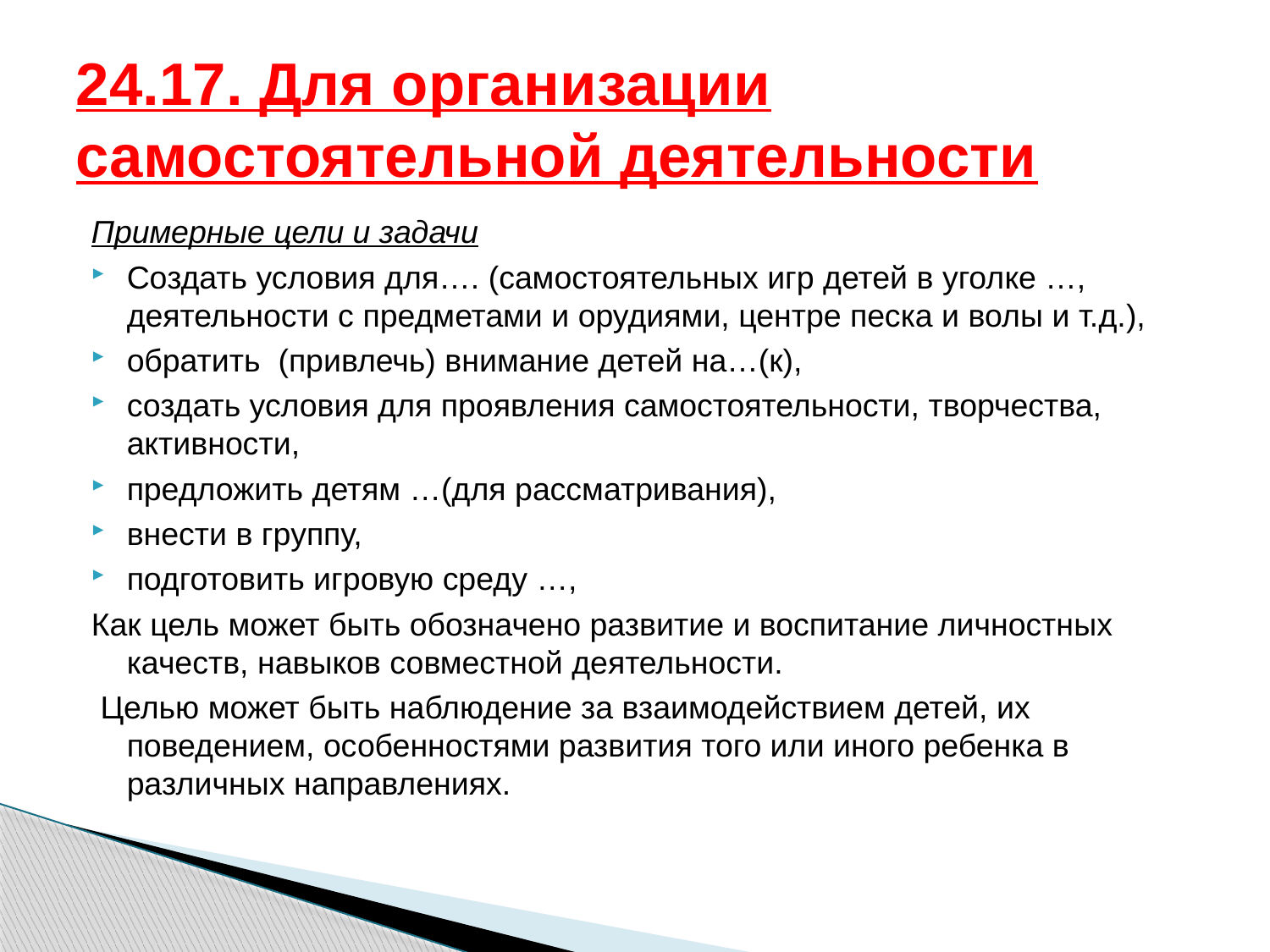

# 24.17. Для организации самостоятельной деятельности
Примерные цели и задачи
Создать условия для…. (самостоятельных игр детей в уголке …, деятельности с предметами и орудиями, центре песка и волы и т.д.),
обратить  (привлечь) внимание детей на…(к),
создать условия для проявления самостоятельности, творчества, активности,
предложить детям …(для рассматривания),
внести в группу,
подготовить игровую среду …,
Как цель может быть обозначено развитие и воспитание личностных качеств, навыков совместной деятельности.
 Целью может быть наблюдение за взаимодействием детей, их поведением, особенностями развития того или иного ребенка в различных направлениях.